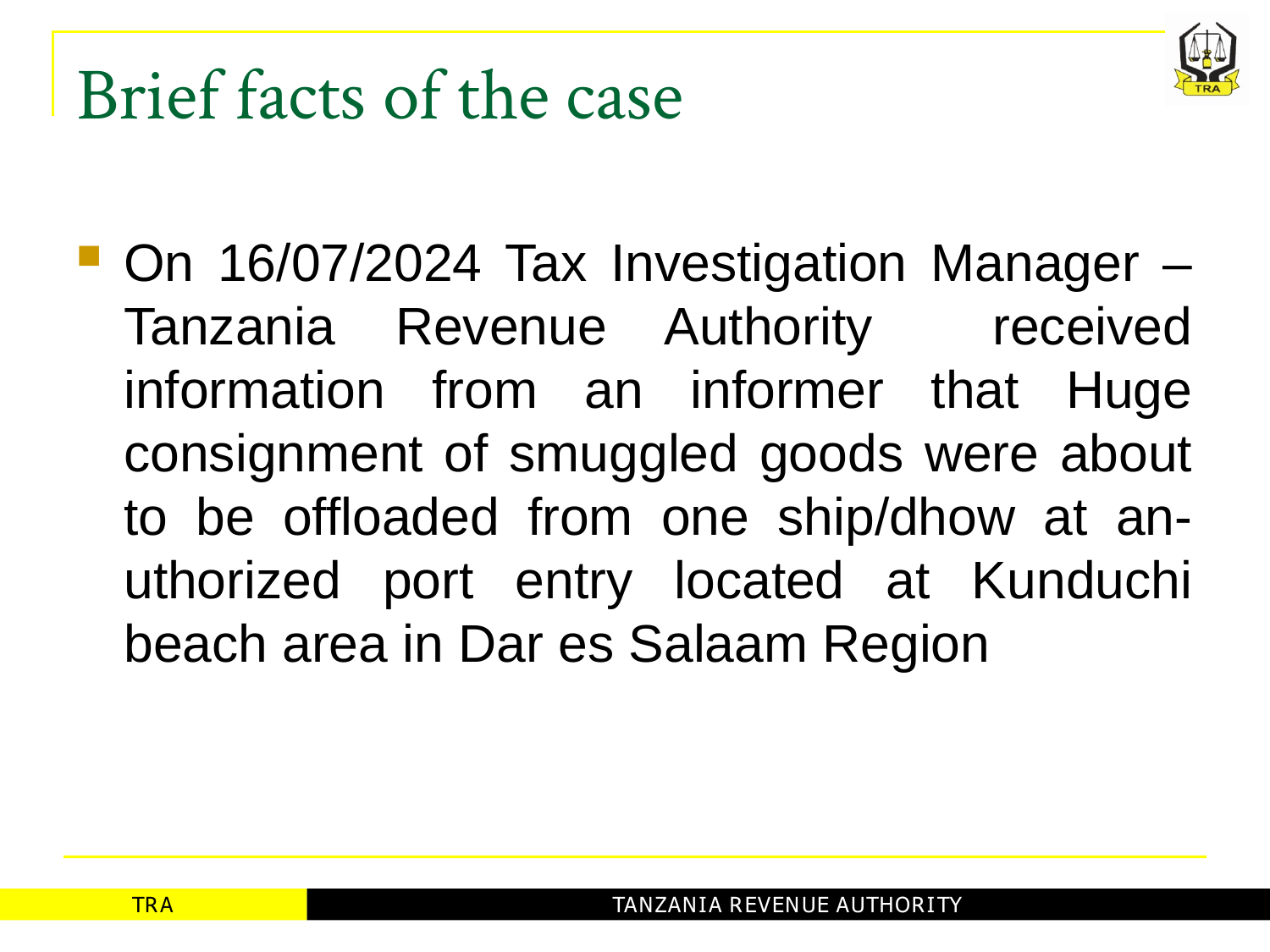

# Brief facts of the case
On 16/07/2024 Tax Investigation Manager –Tanzania Revenue Authority  received information from an informer that Huge consignment of smuggled goods were about to be offloaded from one ship/dhow at an-uthorized port entry located at Kunduchi beach area in Dar es Salaam Region